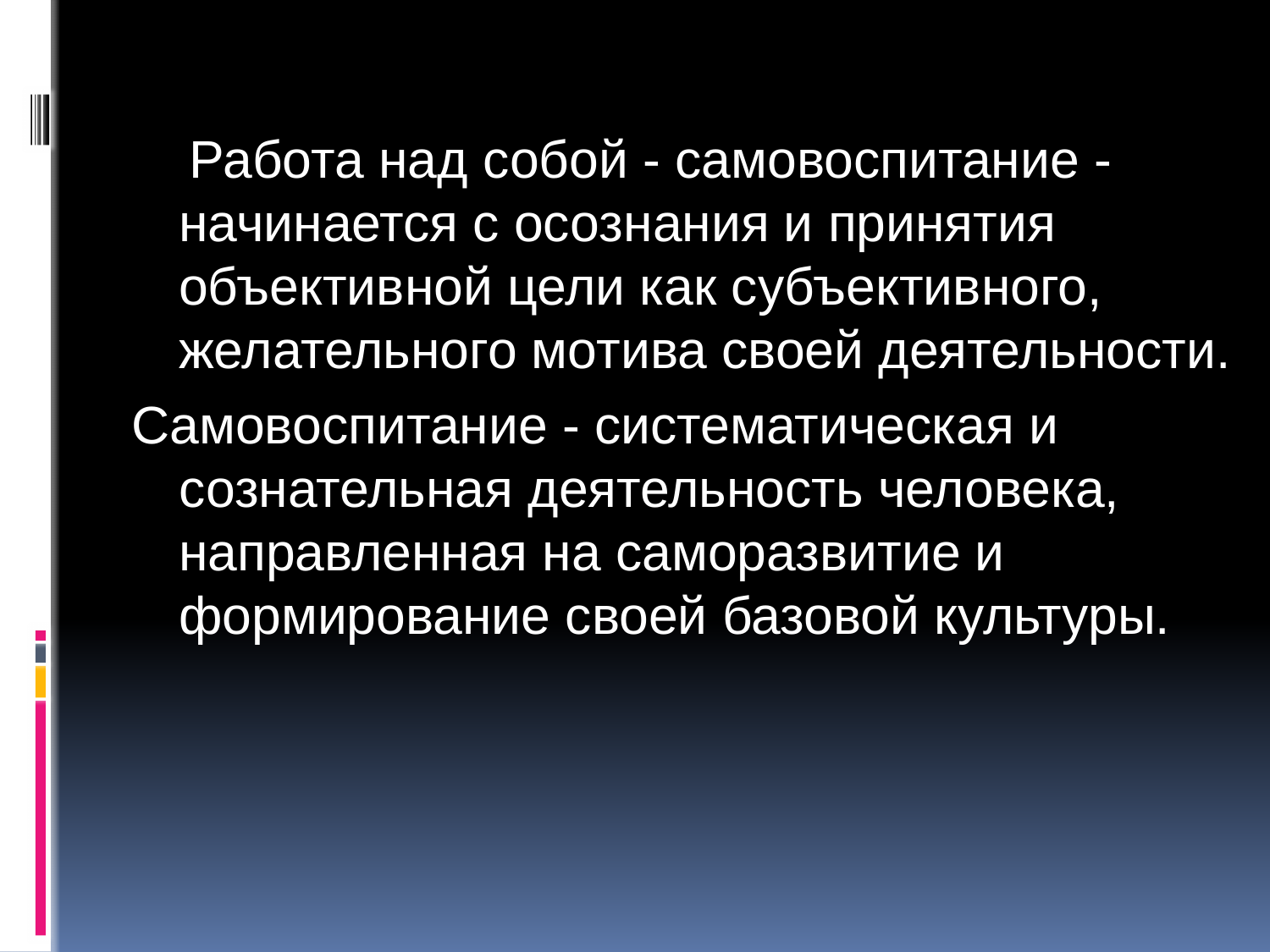

Работа над собой - самовоспитание - начинается с осознания и принятия объективной цели как субъективного, желательного мотива своей деятельности.
Самовоспитание - систематическая и сознательная деятельность человека, направленная на саморазвитие и формирование своей базовой культуры.